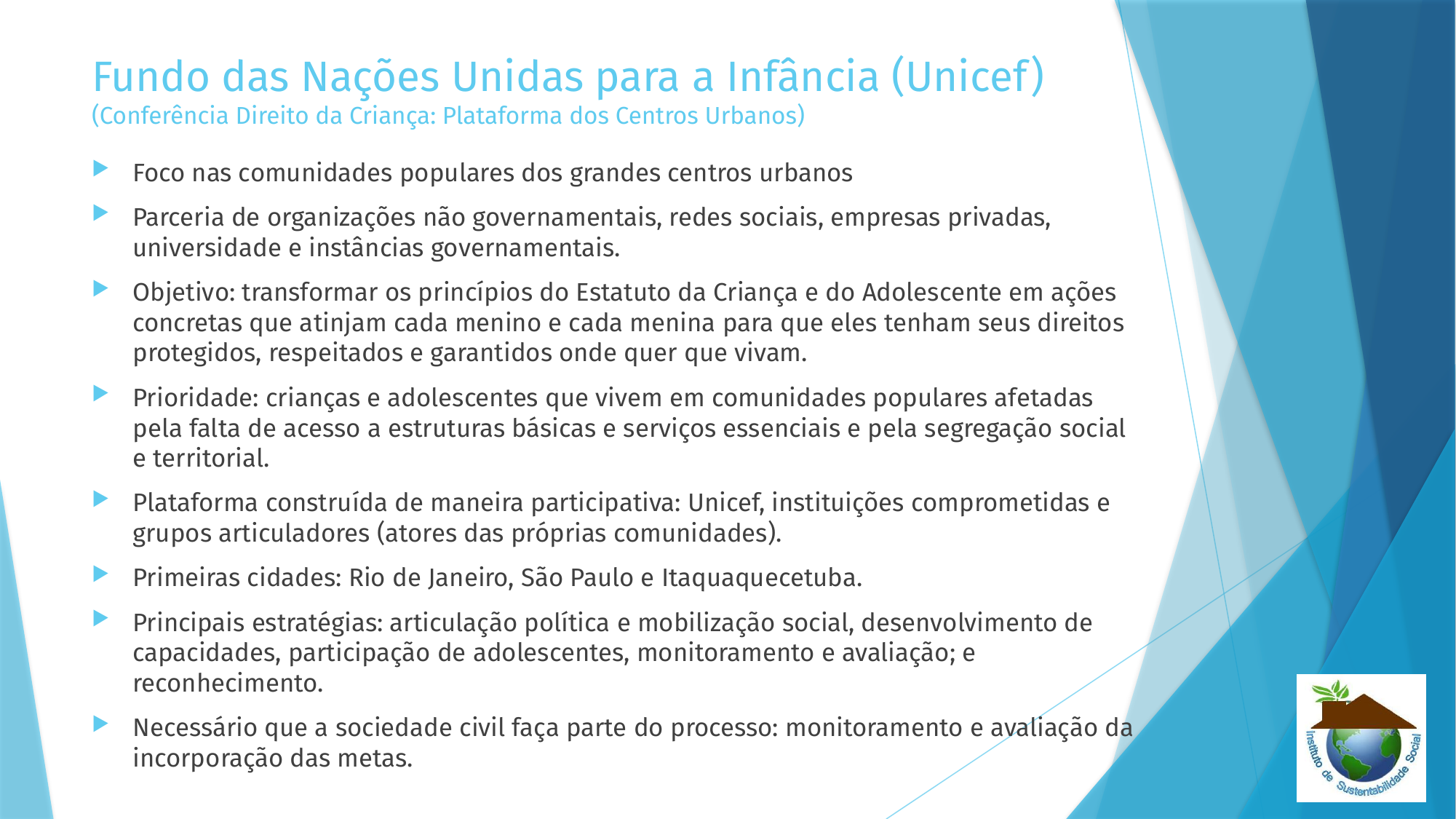

# Fundo das Nações Unidas para a Infância (Unicef) (Conferência Direito da Criança: Plataforma dos Centros Urbanos)
Foco nas comunidades populares dos grandes centros urbanos
Parceria de organizações não governamentais, redes sociais, empresas privadas, universidade e instâncias governamentais.
Objetivo: transformar os princípios do Estatuto da Criança e do Adolescente em ações concretas que atinjam cada menino e cada menina para que eles tenham seus direitos protegidos, respeitados e garantidos onde quer que vivam.
Prioridade: crianças e adolescentes que vivem em comunidades populares afetadas pela falta de acesso a estruturas básicas e serviços essenciais e pela segregação social e territorial.
Plataforma construída de maneira participativa: Unicef, instituições comprometidas e grupos articuladores (atores das próprias comunidades).
Primeiras cidades: Rio de Janeiro, São Paulo e Itaquaquecetuba.
Principais estratégias: articulação política e mobilização social, desenvolvimento de capacidades, participação de adolescentes, monitoramento e avaliação; e reconhecimento.
Necessário que a sociedade civil faça parte do processo: monitoramento e avaliação da incorporação das metas.